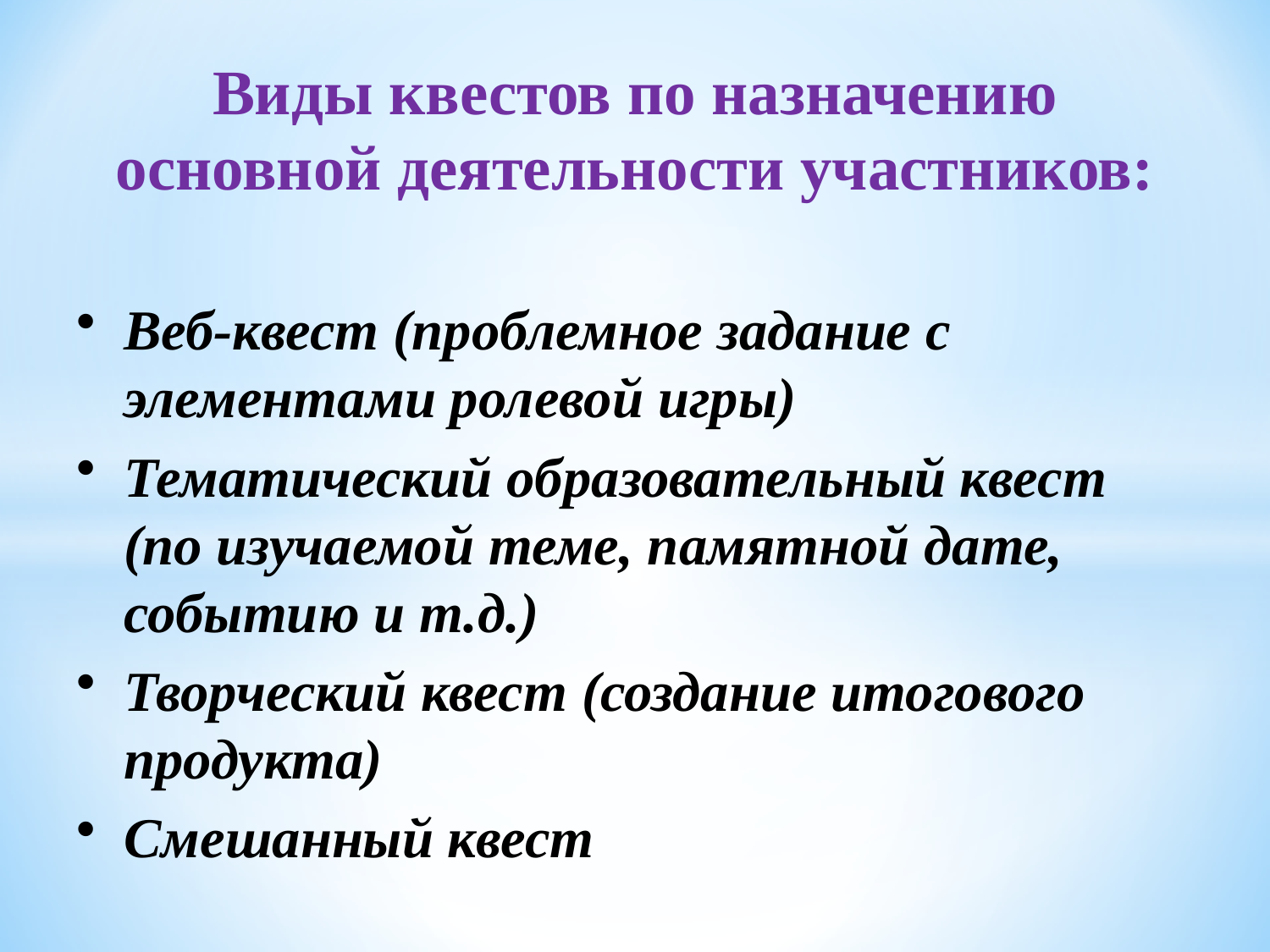

# Виды квестов по назначению основной деятельности участников:
Веб-квест (проблемное задание с элементами ролевой игры)
Тематический образовательный квест (по изучаемой теме, памятной дате, событию и т.д.)
Творческий квест (создание итогового продукта)
Смешанный квест